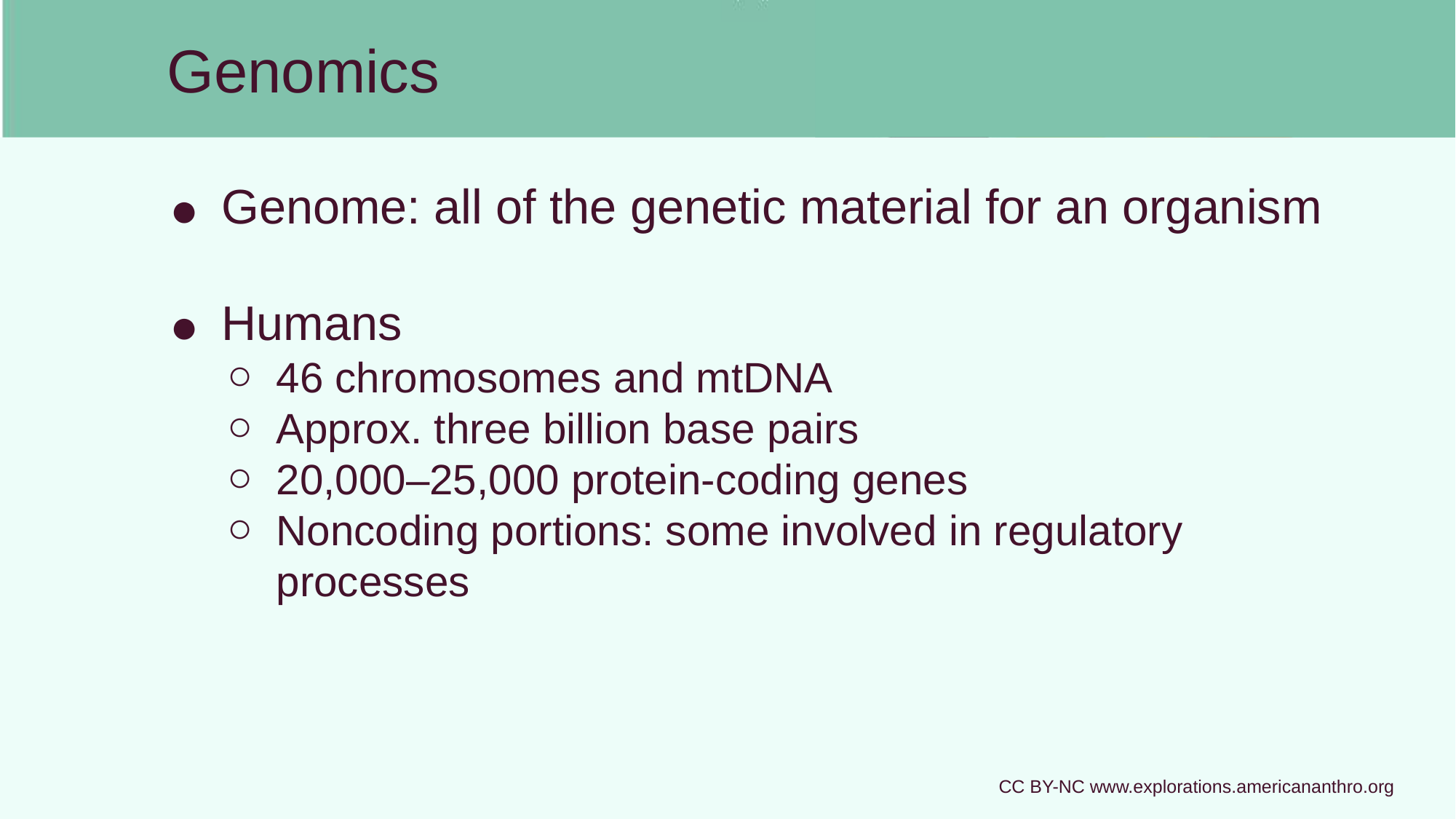

# Genomics
Genome: all of the genetic material for an organism

Humans
46 chromosomes and mtDNA
Approx. three billion base pairs
20,000–25,000 protein-coding genes
Noncoding portions: some involved in regulatory processes